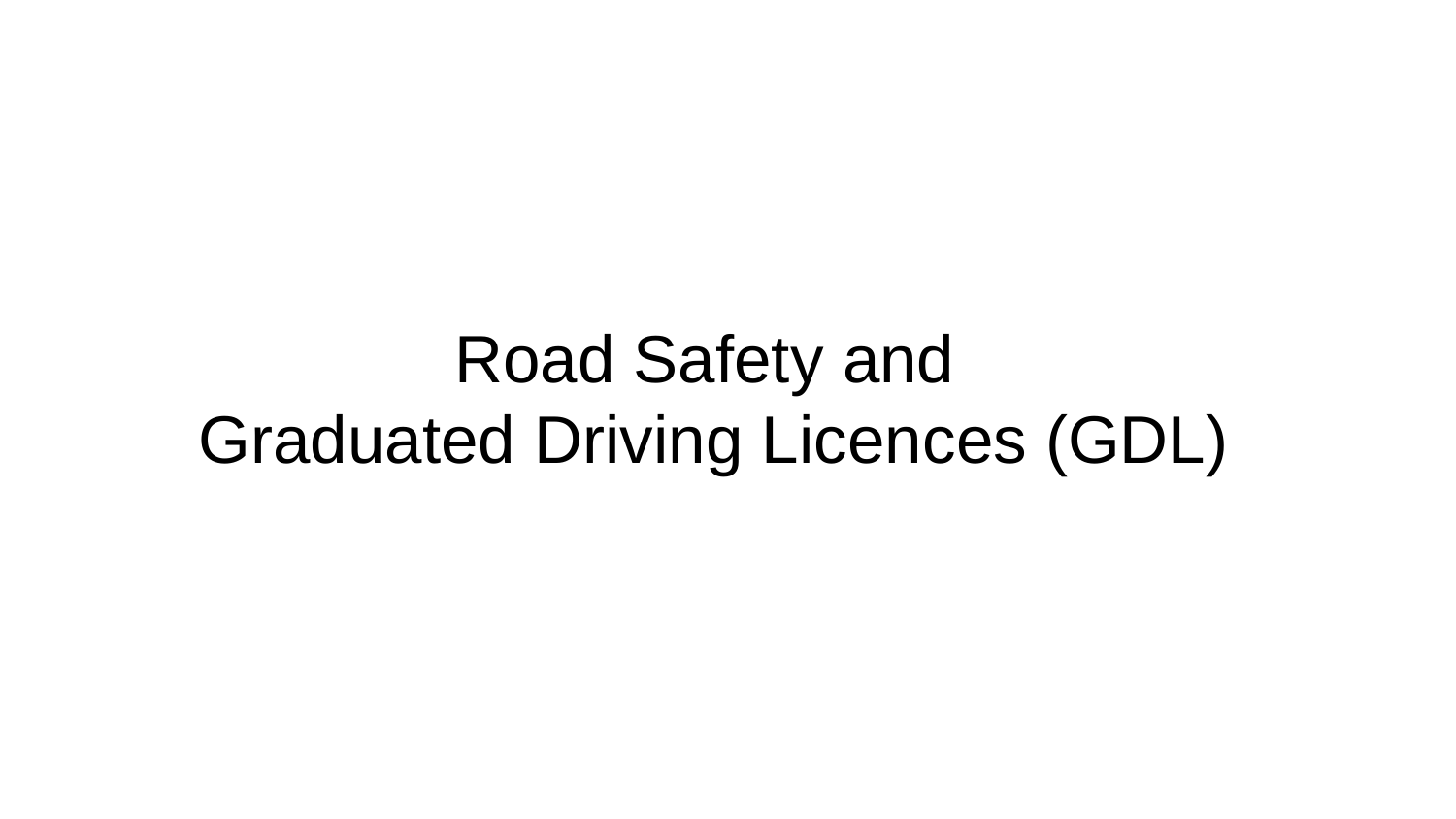

# Road Safety and
Graduated Driving Licences (GDL)